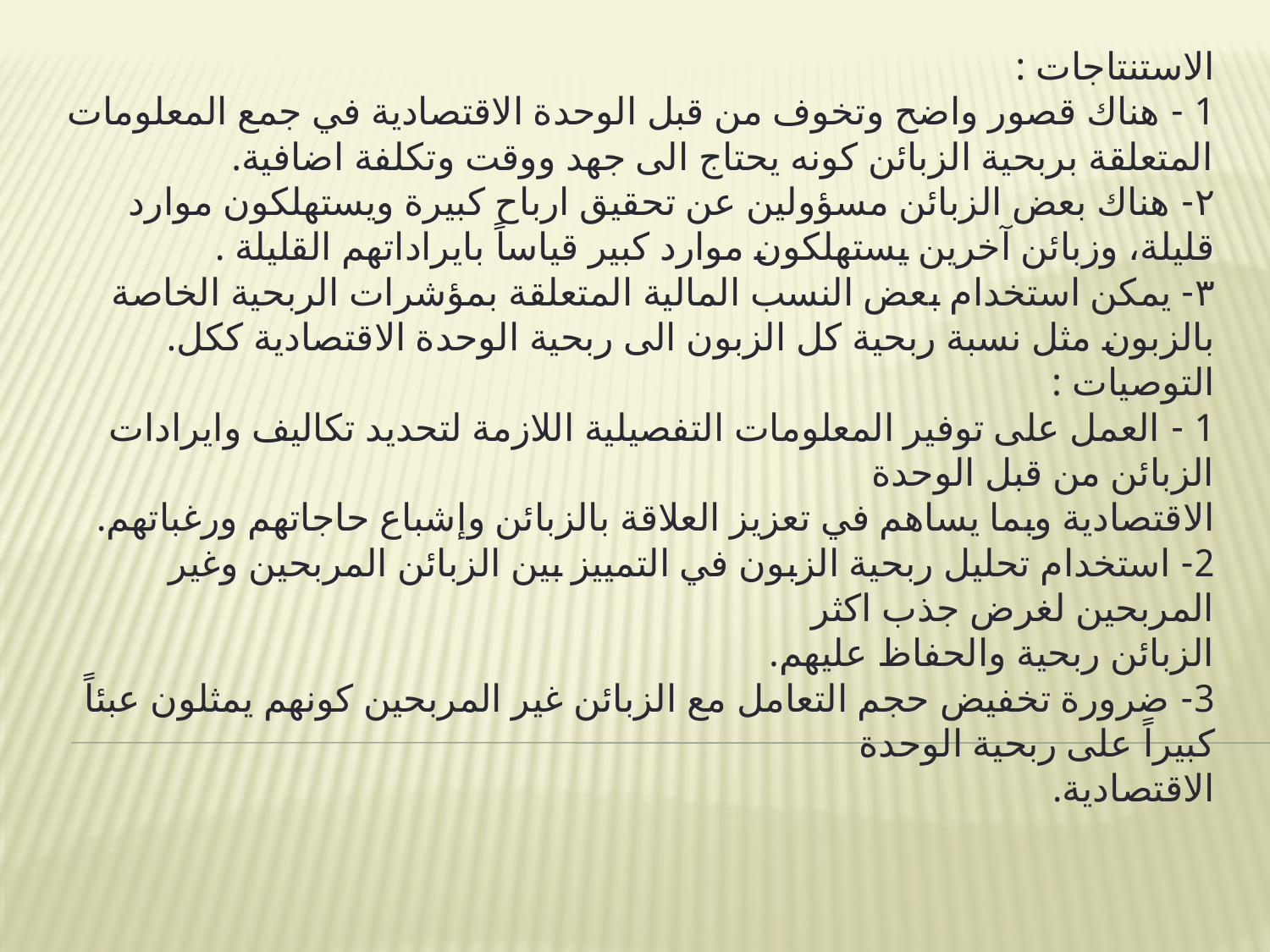

# الاستنتاجات : 1 - هناك قصور واضح وتخوف من قبل الوحدة الاقتصادیة في جمع المعلومات المتعلقة بربحیة الزبائن كونه یحتاج الى جهد ووقت وتكلفة اضافیة. ٢- هناك بعض الزبائن مسؤولین عن تحقیق ارباح كبیرة ویستهلكون موارد قلیلة، وزبائن آخرین یستهلكون موارد كبیر قیاساً بايراداتهم القلیلة . ٣- یمكن استخدام بعض النسب المالیة المتعلقة بمؤشرات الربحیة الخاصة بالزبون مثل نسبة ربحیة كل الزبون الى ربحیة الوحدة الاقتصادیة ككل. التوصيات : 1 - العمل على توفیر المعلومات التفصیلیة اللازمة لتحدید تكالیف وايرادات الزبائن من قبل الوحدة الاقتصادیة وبما یساهم في تعزیز العلاقة بالزبائن وإشباع حاجاتهم ورغباتهم. 2- استخدام تحلیل ربحیة الزبون في التمییز بین الزبائن المربحین وغیر المربحین لغرض جذب اكثر الزبائن ربحیة والحفاظ علیهم. 3- ضرورة تخفیض حجم التعامل مع الزبائن غیر المربحین كونهم یمثلون عبئاً كبيراً على ربحیة الوحدة الاقتصادیة.